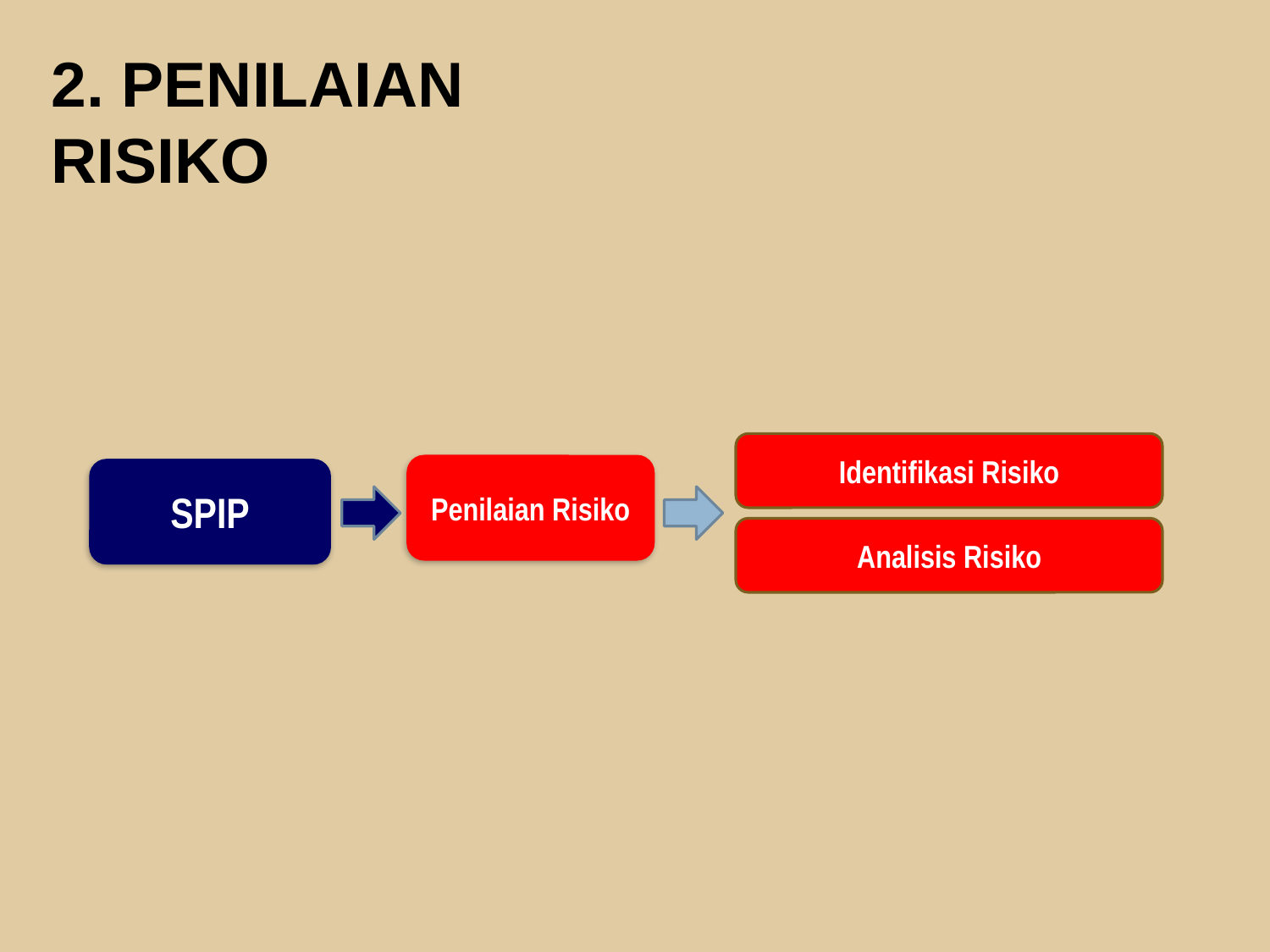

2. PENILAIAN RISIKO
Identifikasi Risiko
Penilaian Risiko
SPIP

Analisis Risiko